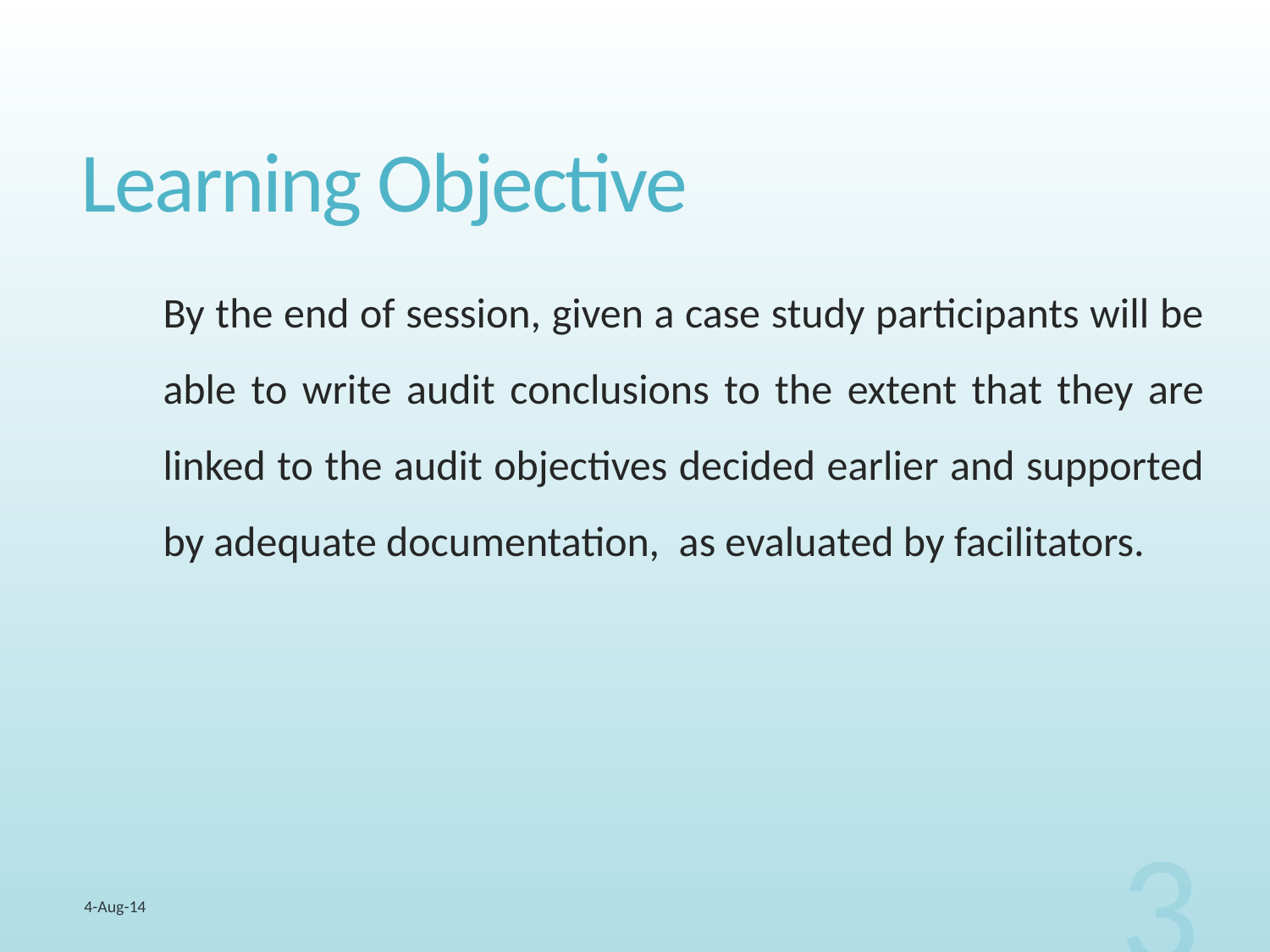

# Learning Objective
By the end of session, given a case study participants will be able to write audit conclusions to the extent that they are linked to the audit objectives decided earlier and supported by adequate documentation,  as evaluated by facilitators.

3
4-Aug-14